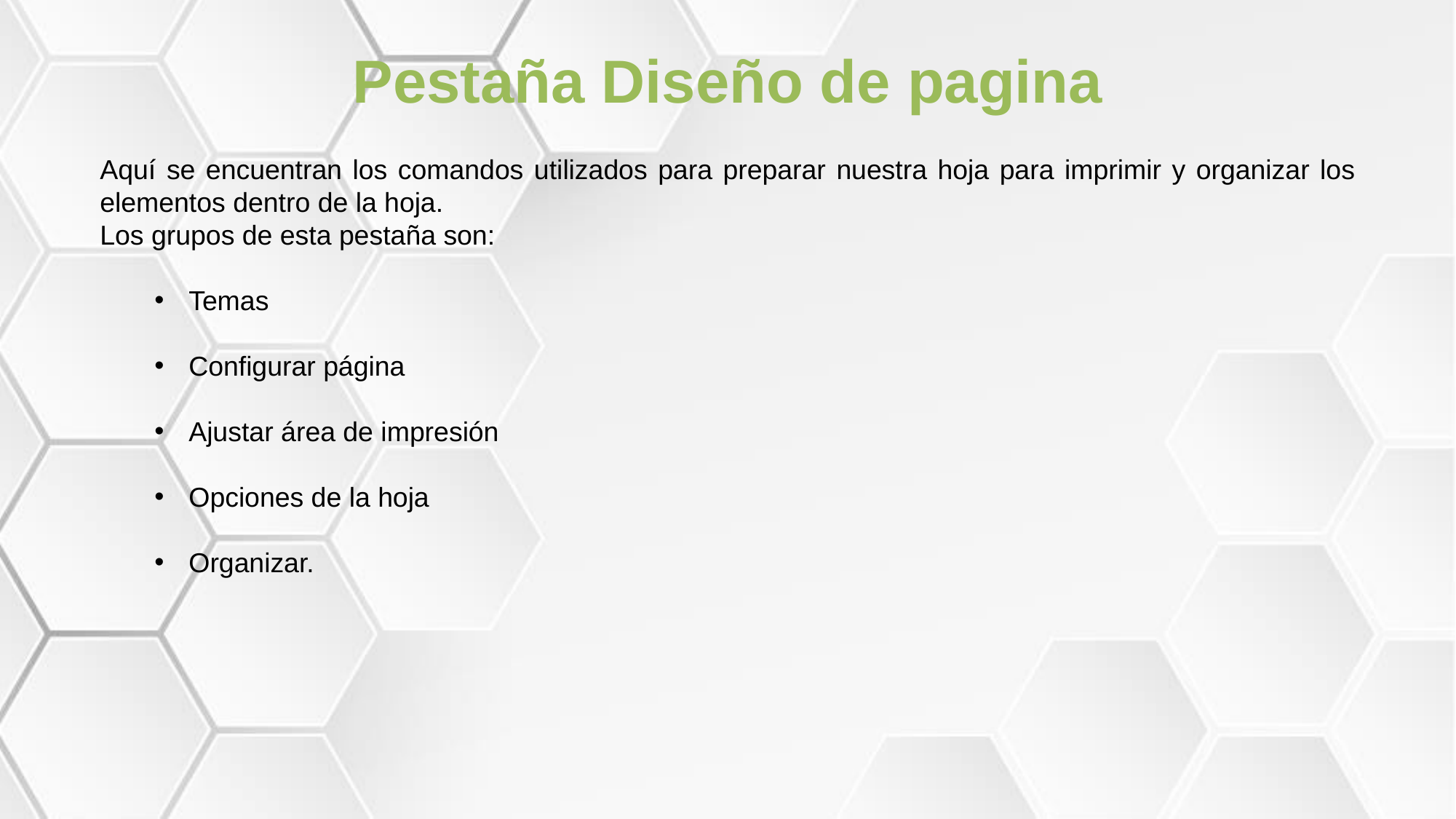

# Pestaña Diseño de pagina
Aquí se encuentran los comandos utilizados para preparar nuestra hoja para imprimir y organizar los elementos dentro de la hoja.
Los grupos de esta pestaña son:

Temas

Configurar página

Ajustar área de impresión

Opciones de la hoja

Organizar.